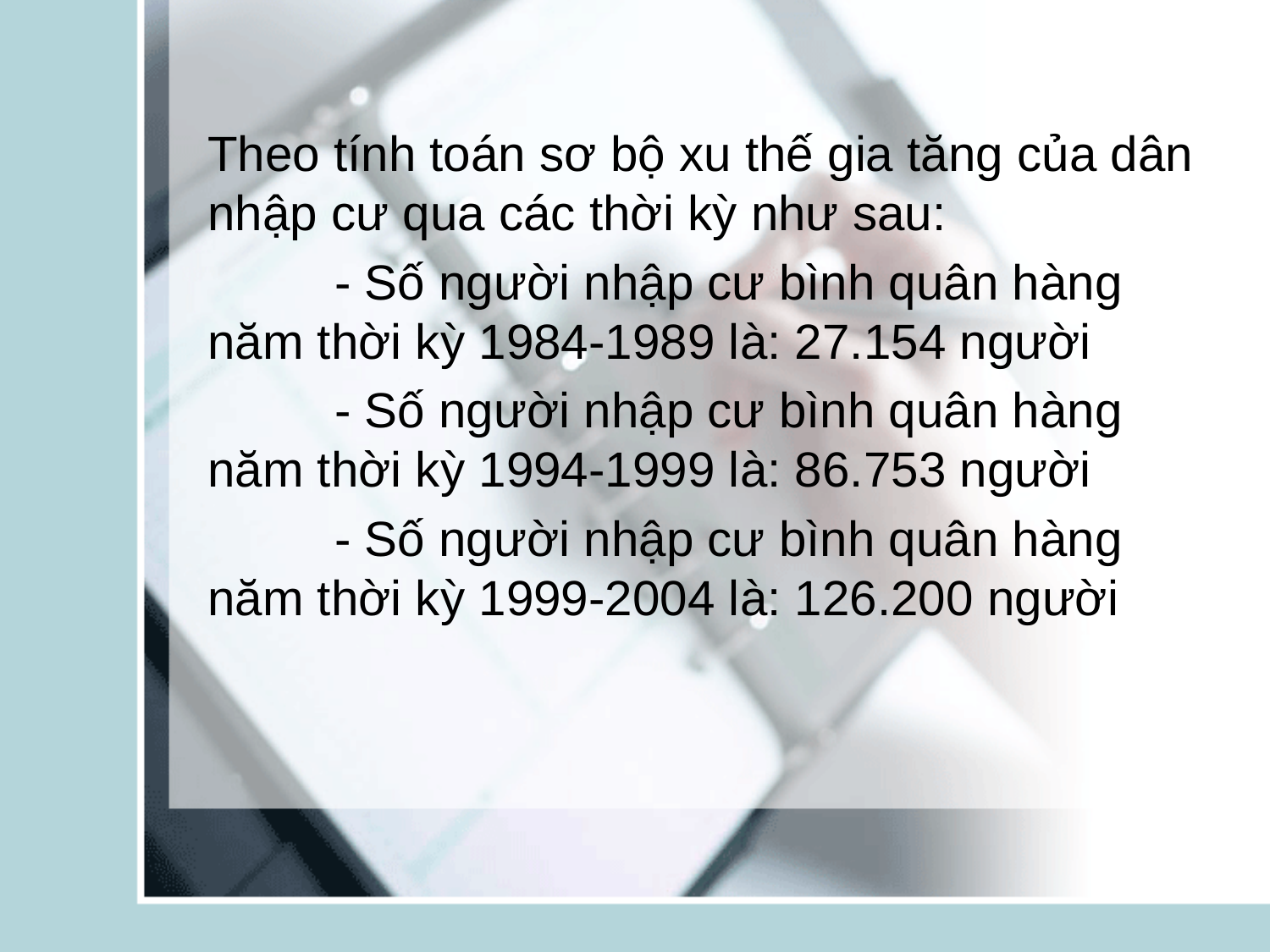

Theo tính toán sơ bộ xu thế gia tăng của dân nhập cư qua các thời kỳ như sau:
	- Số người nhập cư bình quân hàng năm thời kỳ 1984-1989 là: 27.154 người
	- Số người nhập cư bình quân hàng năm thời kỳ 1994-1999 là: 86.753 người
	- Số người nhập cư bình quân hàng năm thời kỳ 1999-2004 là: 126.200 người